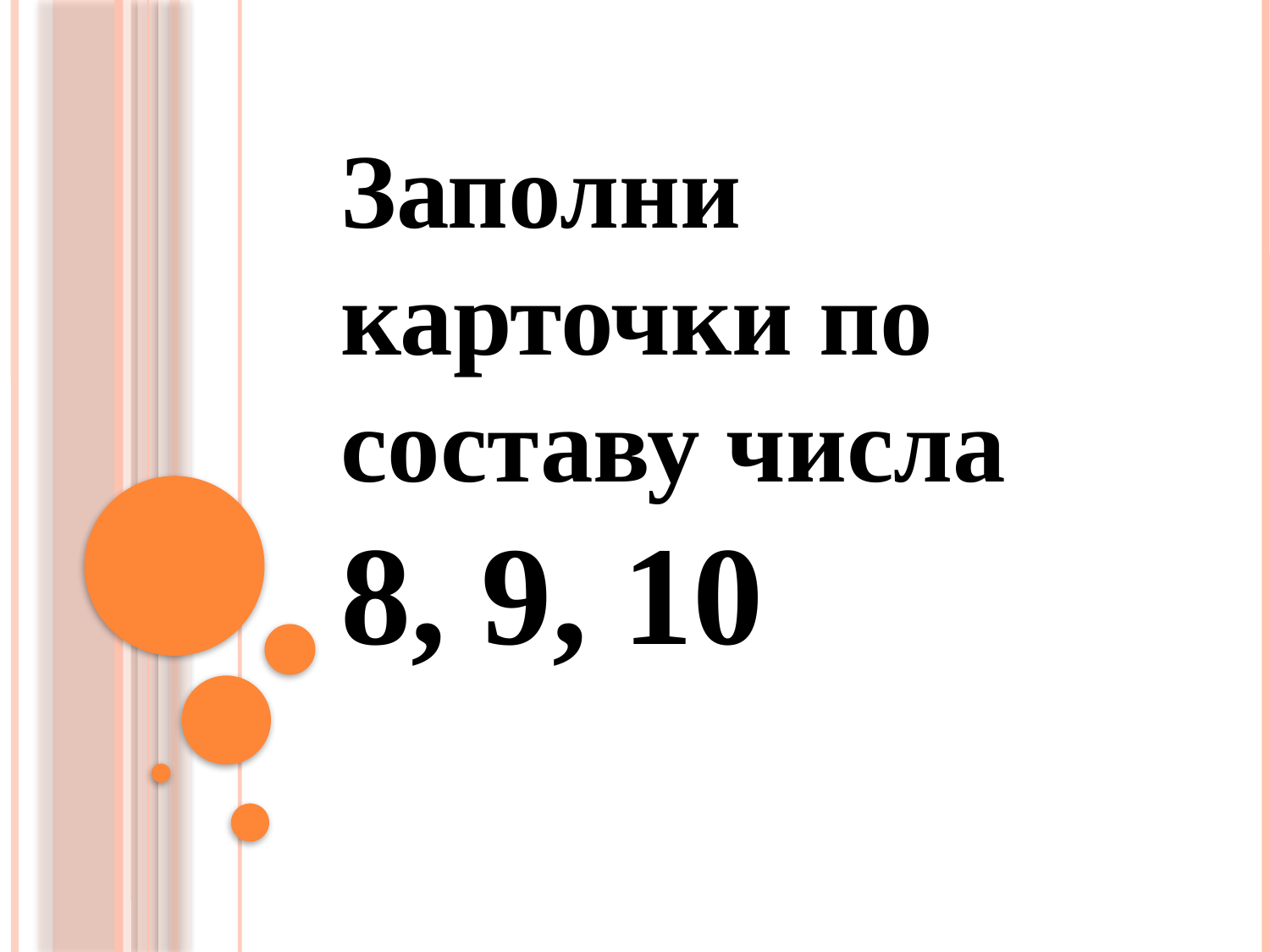

Заполни карточки по составу числа
8, 9, 10